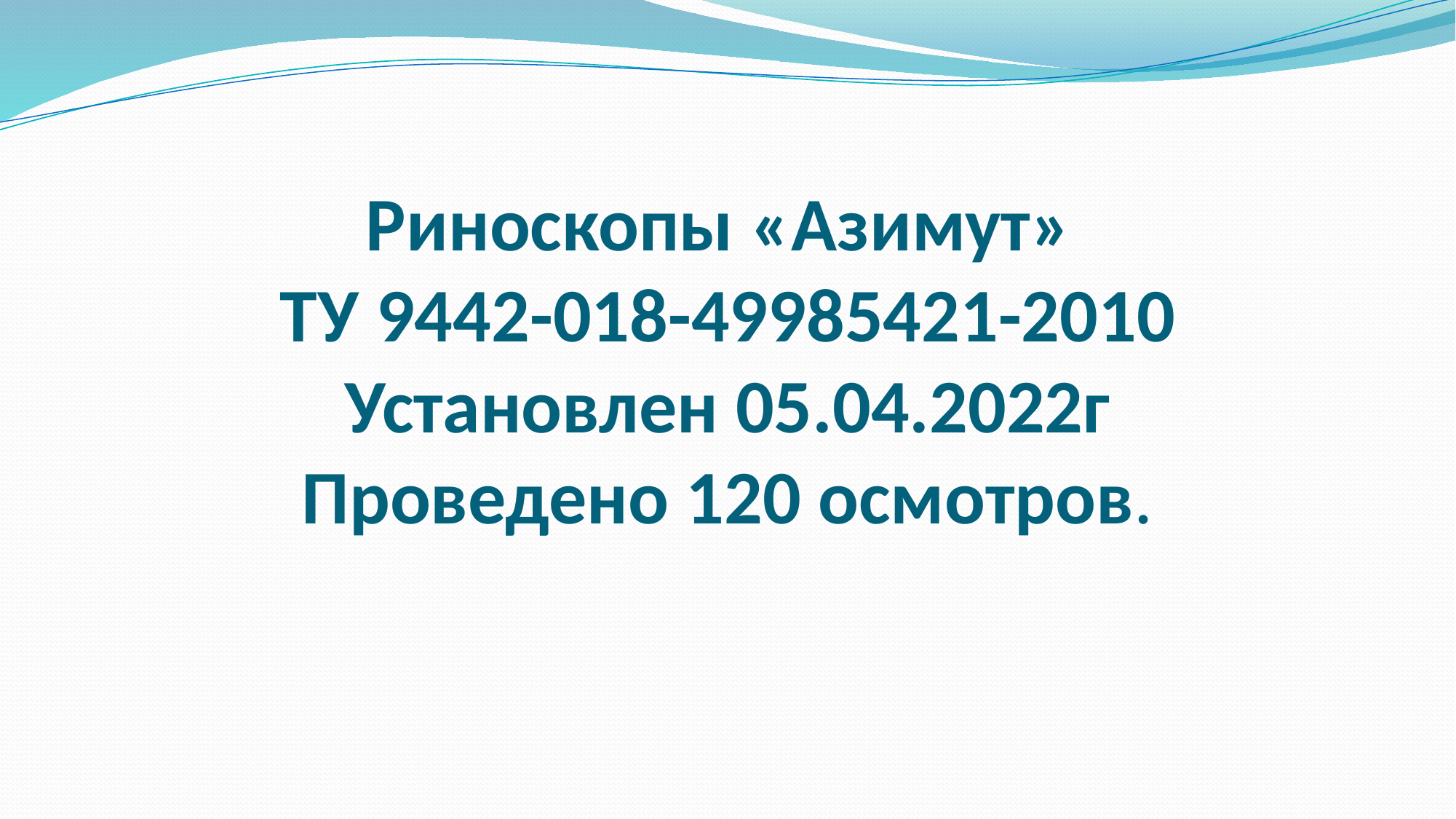

# Риноскопы «Азимут» ТУ 9442-018-49985421-2010 Установлен 05.04.2022г Проведено 120 осмотров.